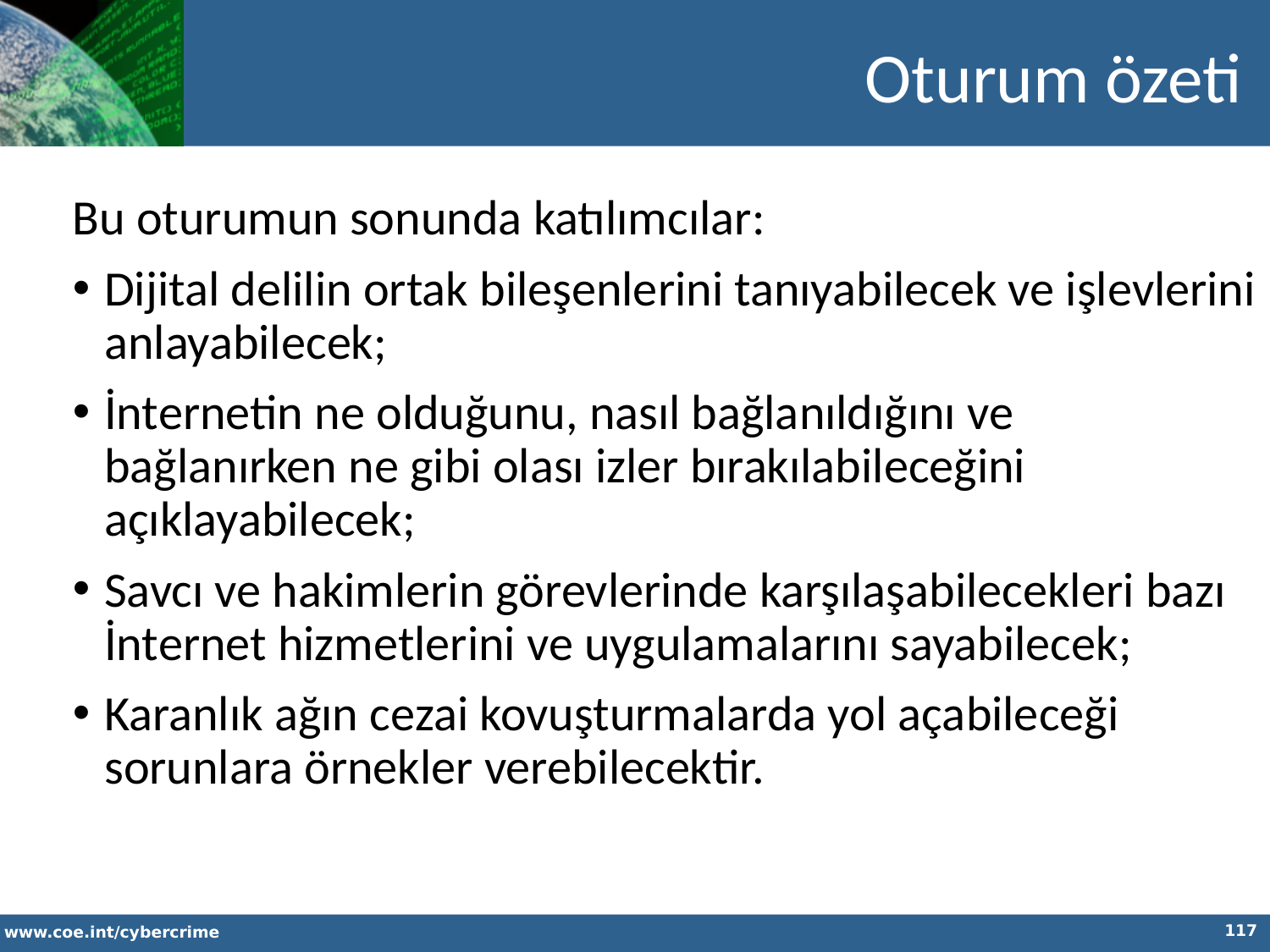

Oturum özeti
Bu oturumun sonunda katılımcılar:
Dijital delilin ortak bileşenlerini tanıyabilecek ve işlevlerini anlayabilecek;
İnternetin ne olduğunu, nasıl bağlanıldığını ve bağlanırken ne gibi olası izler bırakılabileceğini açıklayabilecek;
Savcı ve hakimlerin görevlerinde karşılaşabilecekleri bazı İnternet hizmetlerini ve uygulamalarını sayabilecek;
Karanlık ağın cezai kovuşturmalarda yol açabileceği sorunlara örnekler verebilecektir.